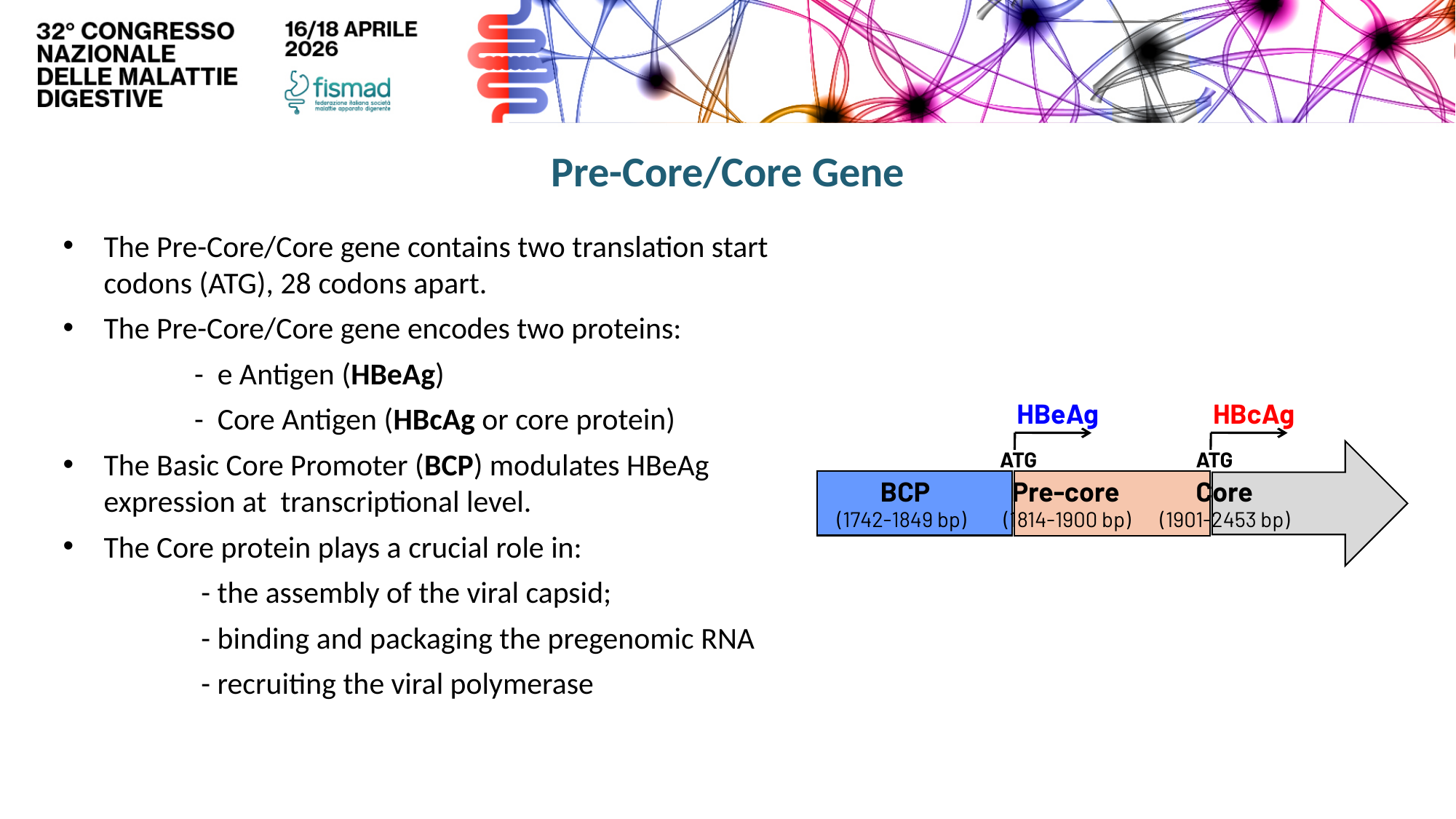

Pre-Core/Core Gene
The Pre-Core/Core gene contains two translation start codons (ATG), 28 codons apart.
The Pre-Core/Core gene encodes two proteins:
                   -  e Antigen (HBeAg)
                   -  Core Antigen (HBcAg or core protein)
The Basic Core Promoter (BCP) modulates HBeAg  expression at  transcriptional level.
The Core protein plays a crucial role in:
                    - the assembly of the viral capsid;
                    - binding and packaging the pregenomic RNA
                    - recruiting the viral polymerase
HBeAg
HBcAg

ATG
ATG
BCP               Pre-core              Core

(1742-1849 bp)         (1814-1900 bp)       (1901-2453 bp)